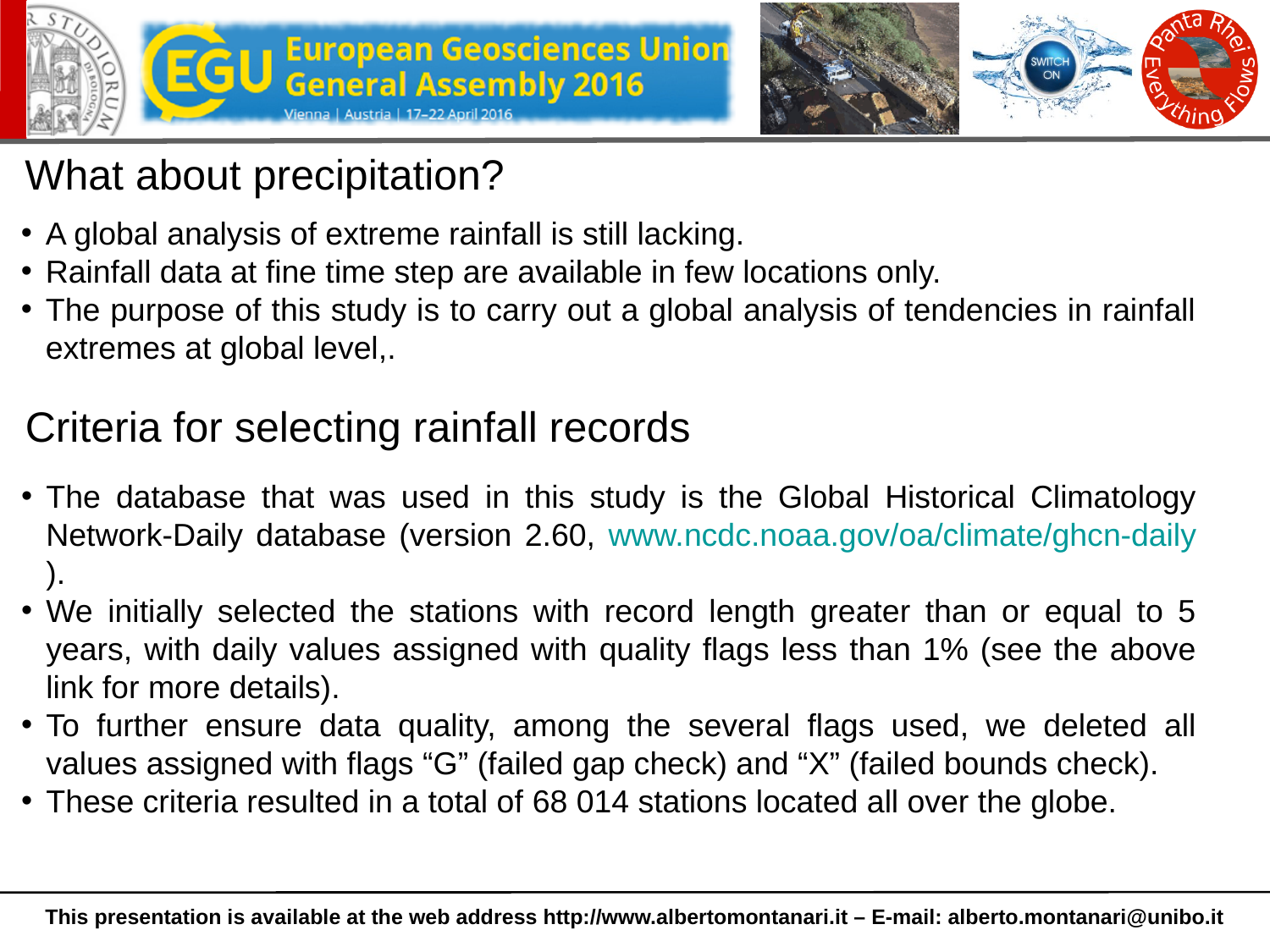

What about precipitation?
A global analysis of extreme rainfall is still lacking.
Rainfall data at fine time step are available in few locations only.
The purpose of this study is to carry out a global analysis of tendencies in rainfall extremes at global level,.
Criteria for selecting rainfall records
The database that was used in this study is the Global Historical Climatology Network-Daily database (version 2.60, www.ncdc.noaa.gov/oa/climate/ghcn-daily).
We initially selected the stations with record length greater than or equal to 5 years, with daily values assigned with quality flags less than 1% (see the above link for more details).
To further ensure data quality, among the several flags used, we deleted all values assigned with flags “G” (failed gap check) and “X” (failed bounds check).
These criteria resulted in a total of 68 014 stations located all over the globe.